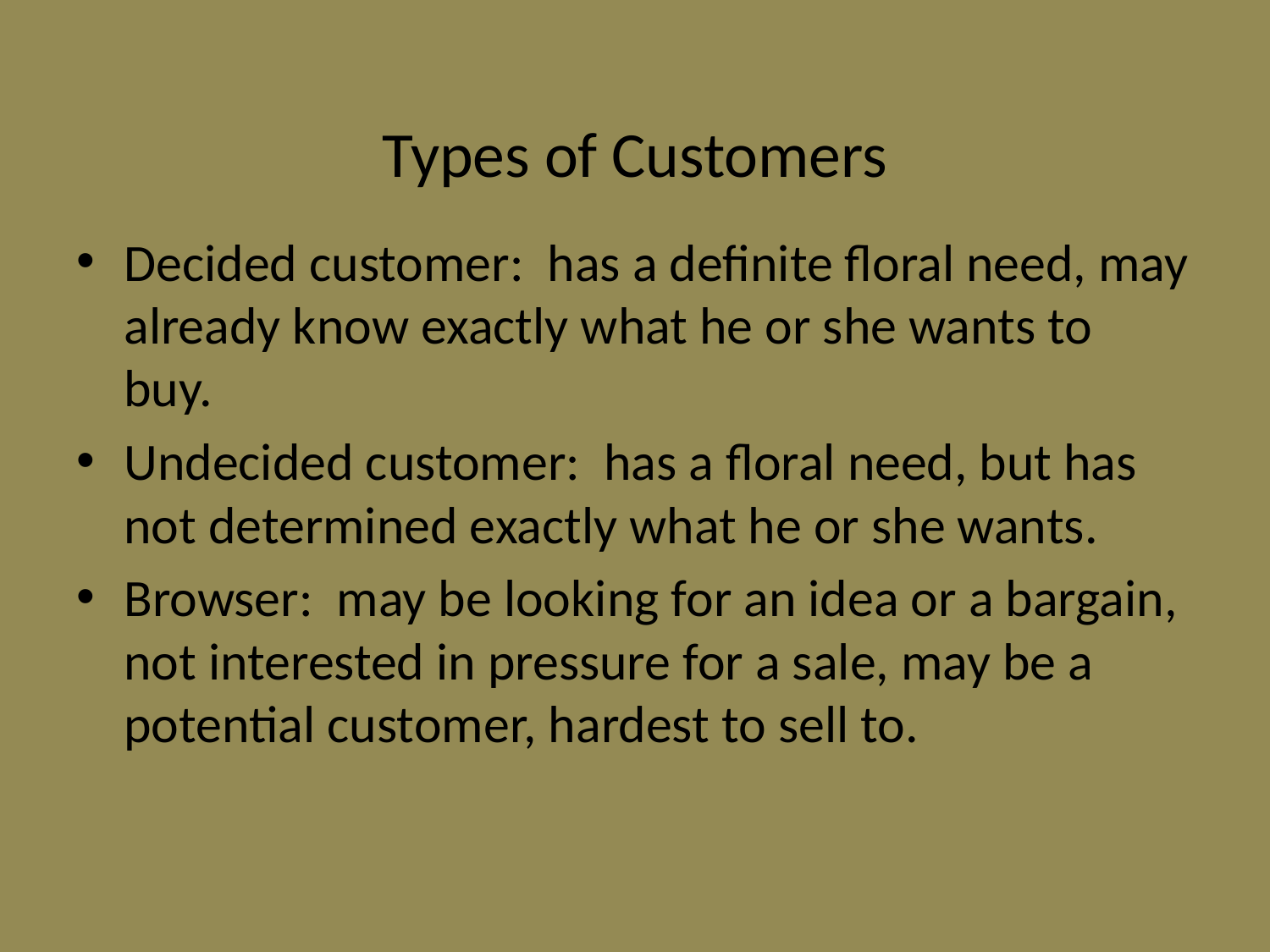

# Types of Customers
Decided customer:  has a definite floral need, may already know exactly what he or she wants to buy.
Undecided customer:  has a floral need, but has not determined exactly what he or she wants.
Browser:  may be looking for an idea or a bargain, not interested in pressure for a sale, may be a potential customer, hardest to sell to.